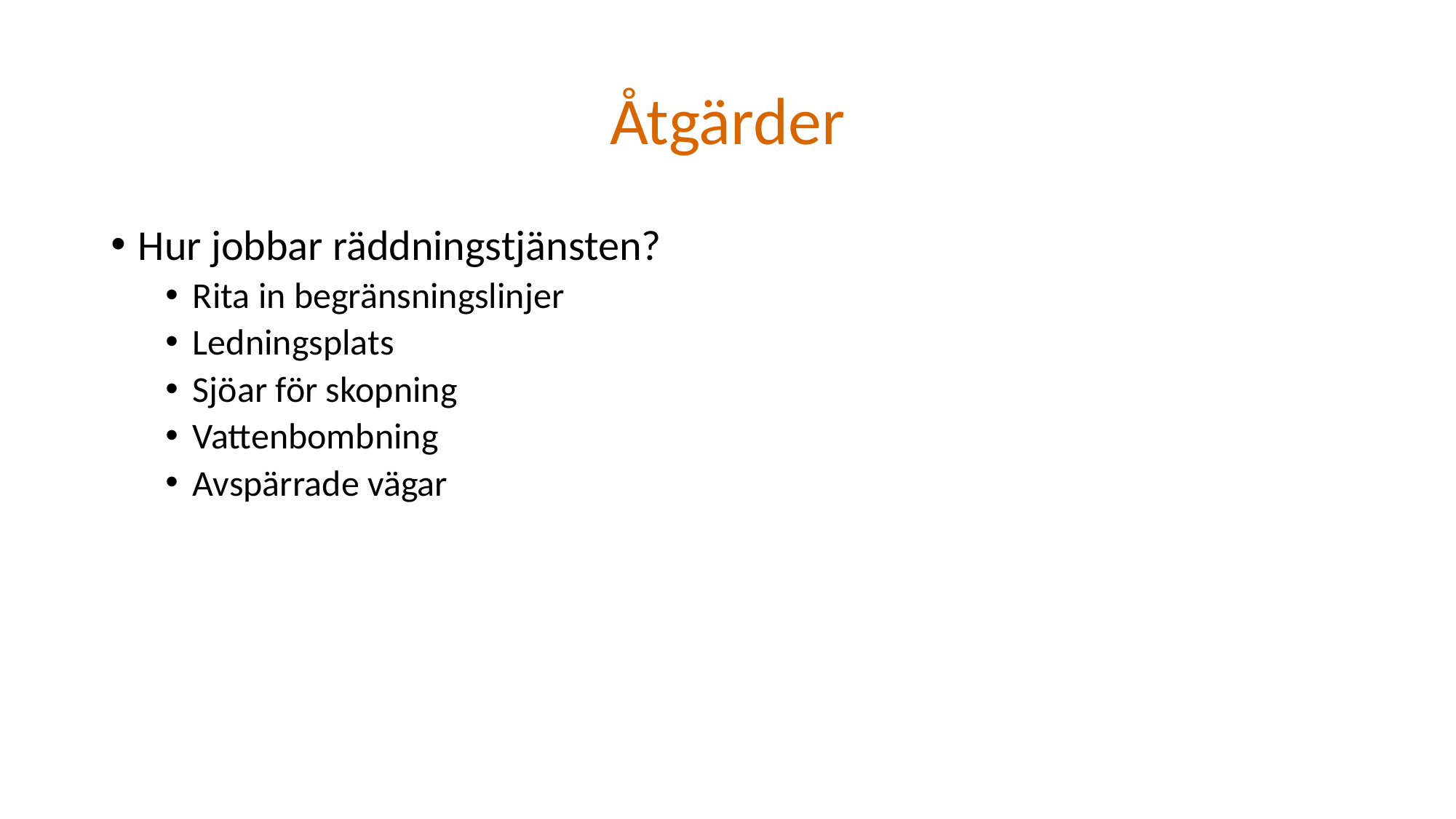

# Åtgärder
Hur jobbar räddningstjänsten?
Rita in begränsningslinjer
Ledningsplats
Sjöar för skopning
Vattenbombning
Avspärrade vägar